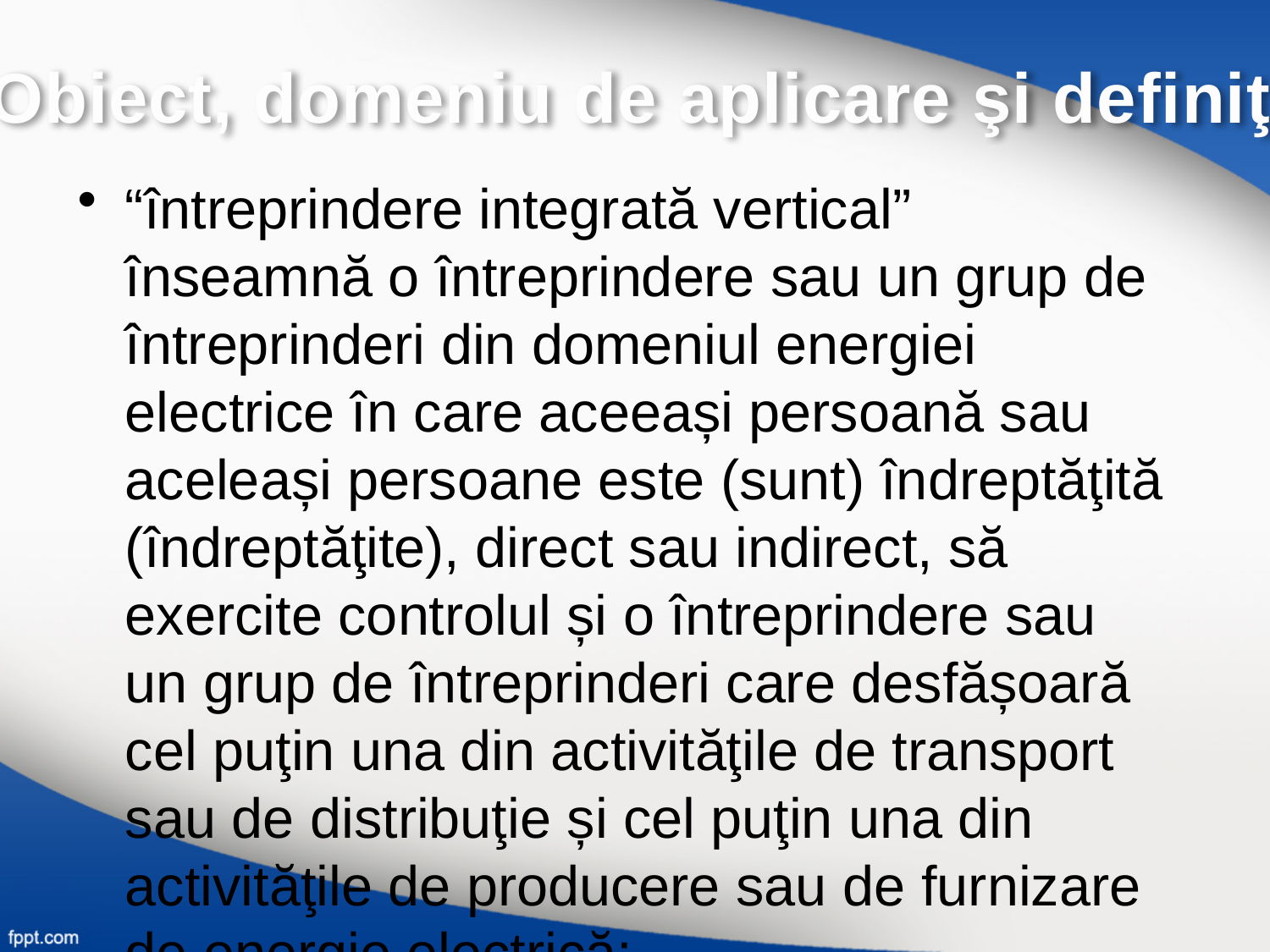

I – Obiect, domeniu de aplicare şi definiţii
“întreprindere integrată vertical” înseamnă o întreprindere sau un grup de întreprinderi din domeniul energiei electrice în care aceeași persoană sau aceleași persoane este (sunt) îndreptăţită (îndreptăţite), direct sau indirect, să exercite controlul și o întreprindere sau un grup de întreprinderi care desfășoară cel puţin una din activităţile de transport sau de distribuţie și cel puţin una din activităţile de producere sau de furnizare de energie electrică;
„siguranţa” înseamnă atât siguranţa alimentării și furnizării de energie electrică, cât și siguranţa tehnică;